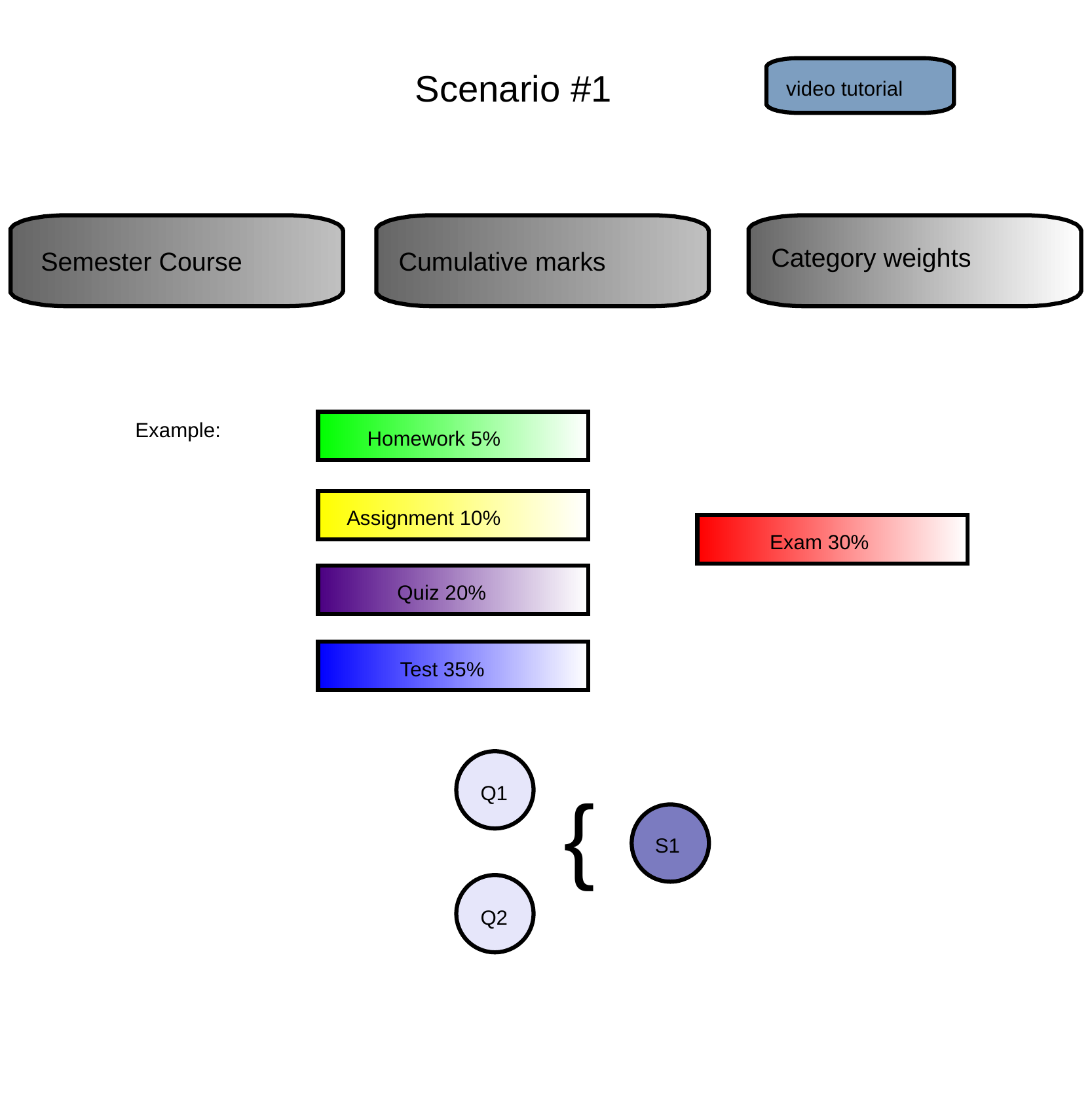

video tutorial
Scenario #1

Semester Course

Cumulative marks

Category weights

Homework 5%
Example:

Assignment 10%

Exam 30%

Quiz 20%

Test 35%

Q1
{

S1

Q2